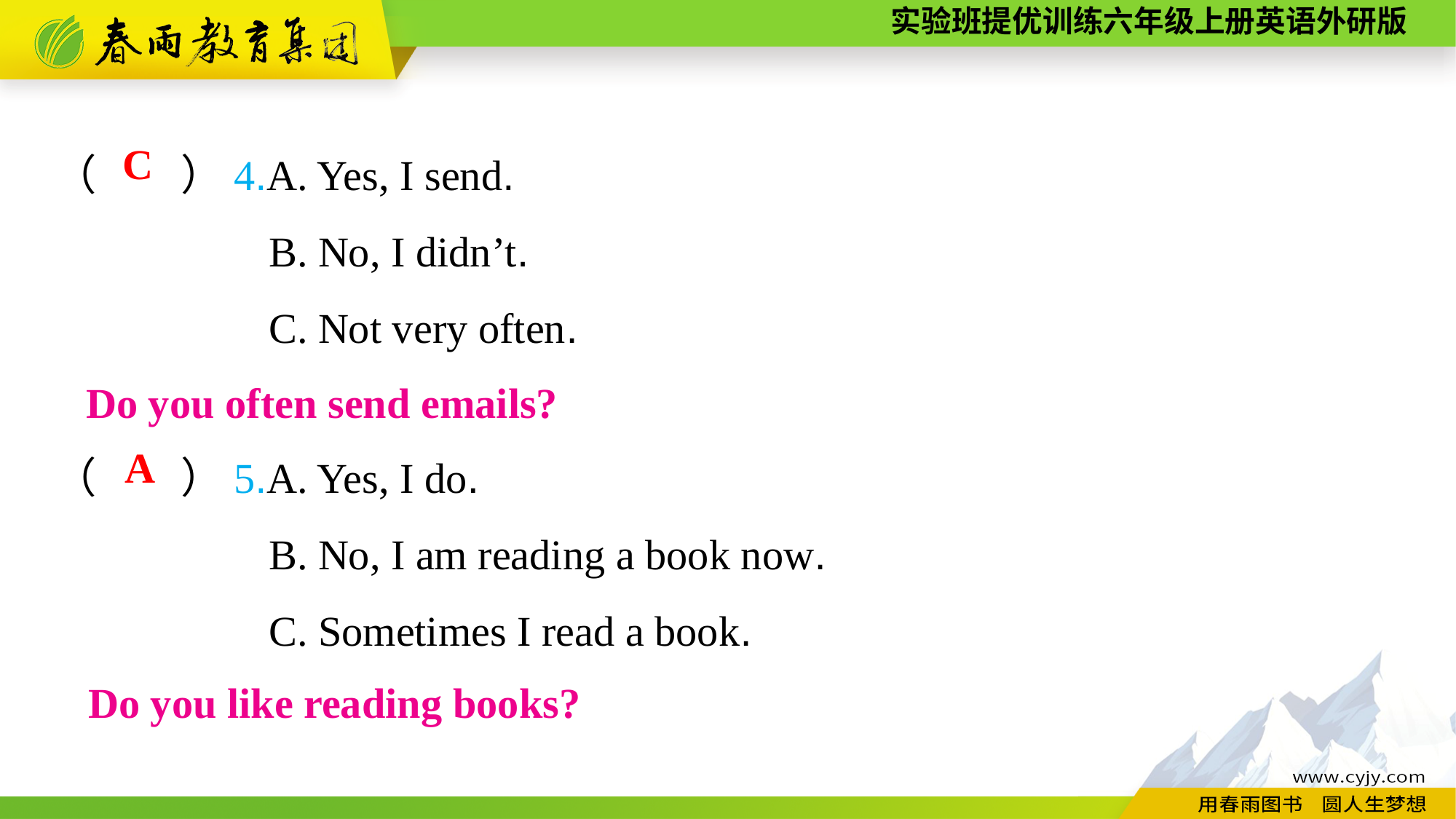

（　　）4.A. Yes, I send.
B. No, I didn’t.
C. Not very often.
C
Do you often send emails?
（　　）5.A. Yes, I do.
B. No, I am reading a book now.
C. Sometimes I read a book.
A
Do you like reading books?